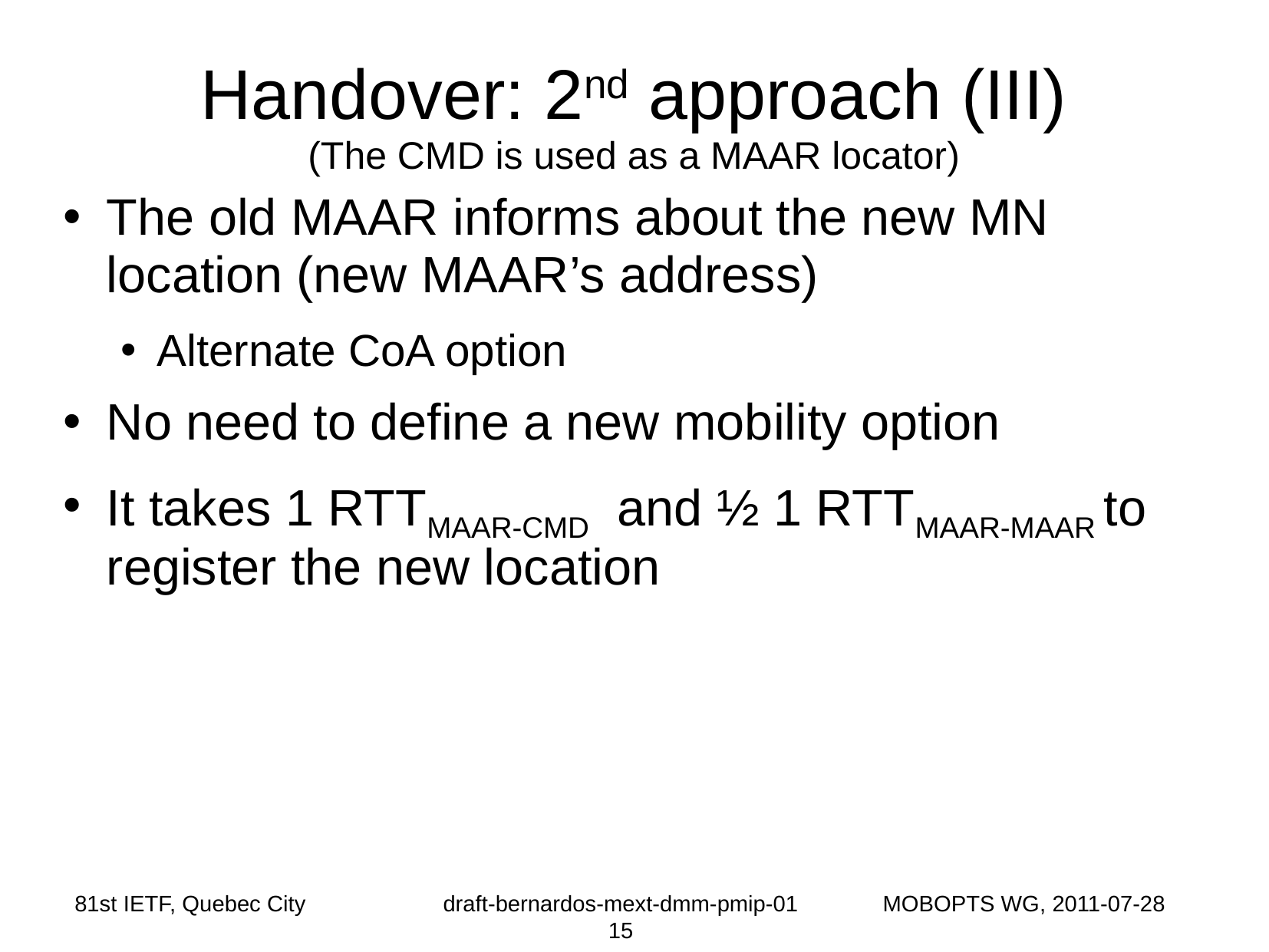

# Handover: 2nd approach (III) (The CMD is used as a MAAR locator)
The old MAAR informs about the new MN location (new MAAR’s address)
Alternate CoA option
No need to define a new mobility option
It takes 1 RTTMAAR-CMD  and ½ 1 RTTMAAR-MAAR to register the new location